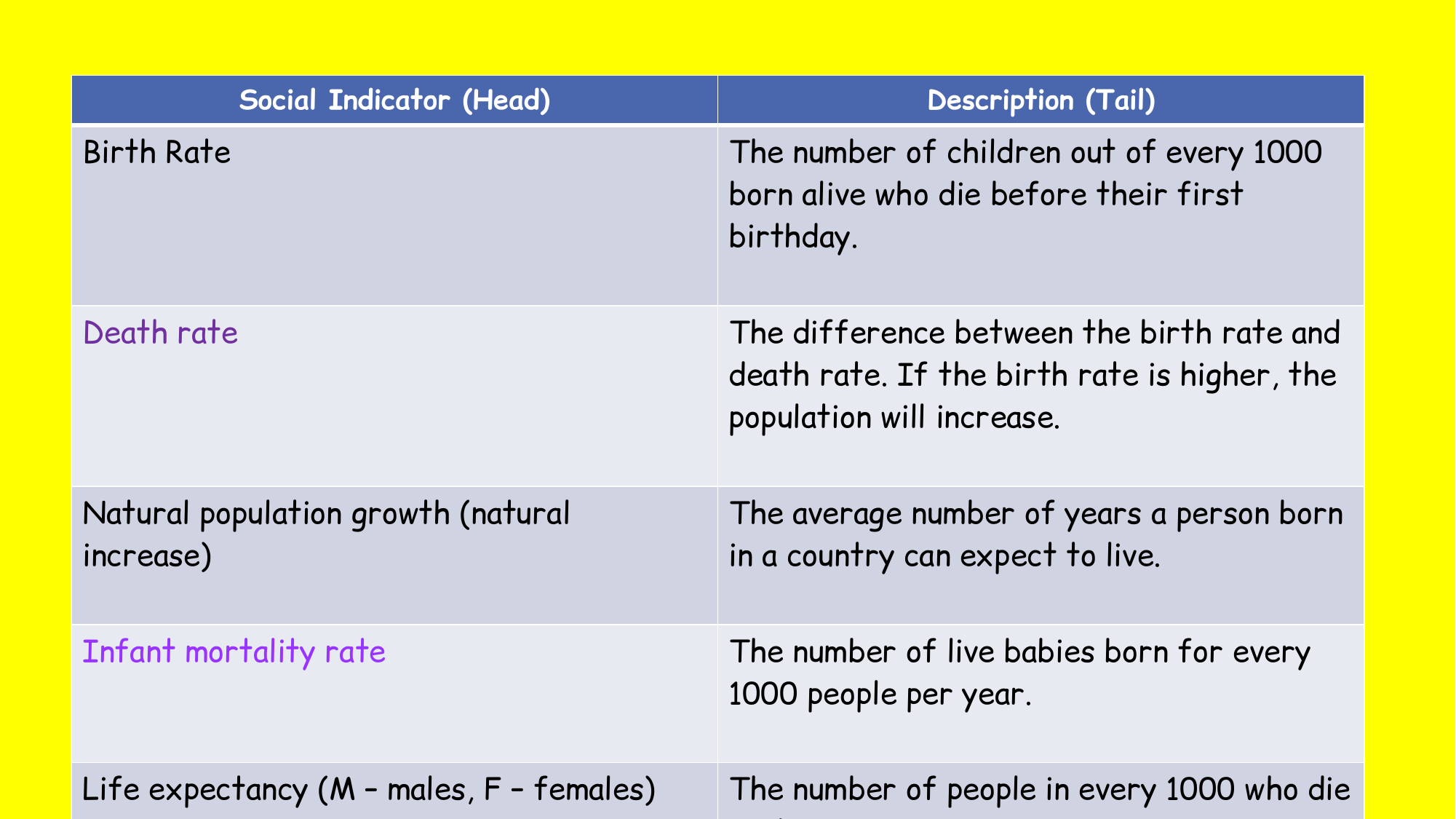

| Social Indicator (Head) | Description (Tail) |
| --- | --- |
| Birth Rate | The number of children out of every 1000 born alive who die before their first birthday. |
| Death rate | The difference between the birth rate and death rate. If the birth rate is higher, the population will increase. |
| Natural population growth (natural increase) | The average number of years a person born in a country can expect to live. |
| Infant mortality rate | The number of live babies born for every 1000 people per year. |
| Life expectancy (M – males, F – females) | The number of people in every 1000 who die each year. |